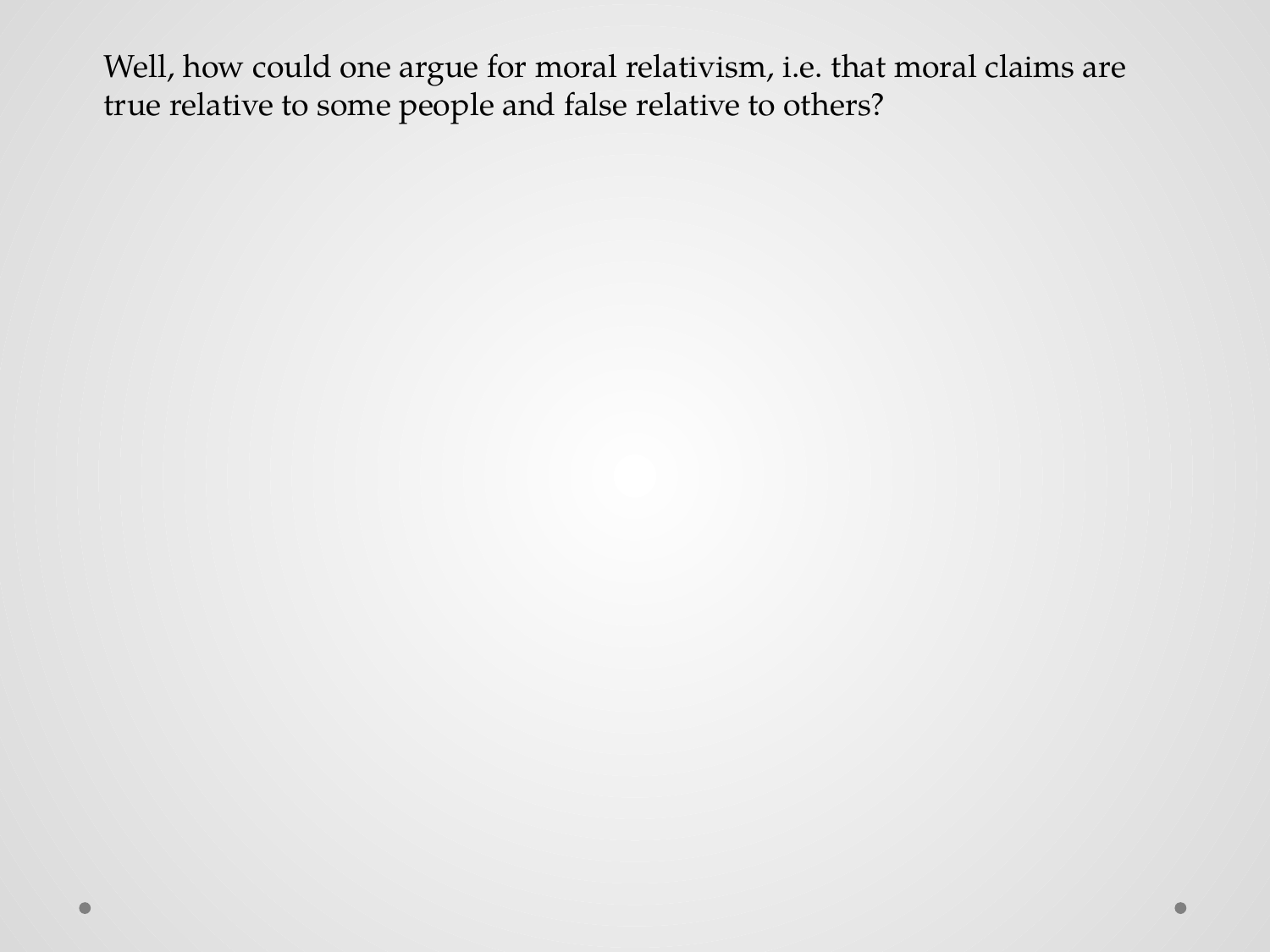

Well, how could one argue for moral relativism, i.e. that moral claims are true relative to some people and false relative to others?